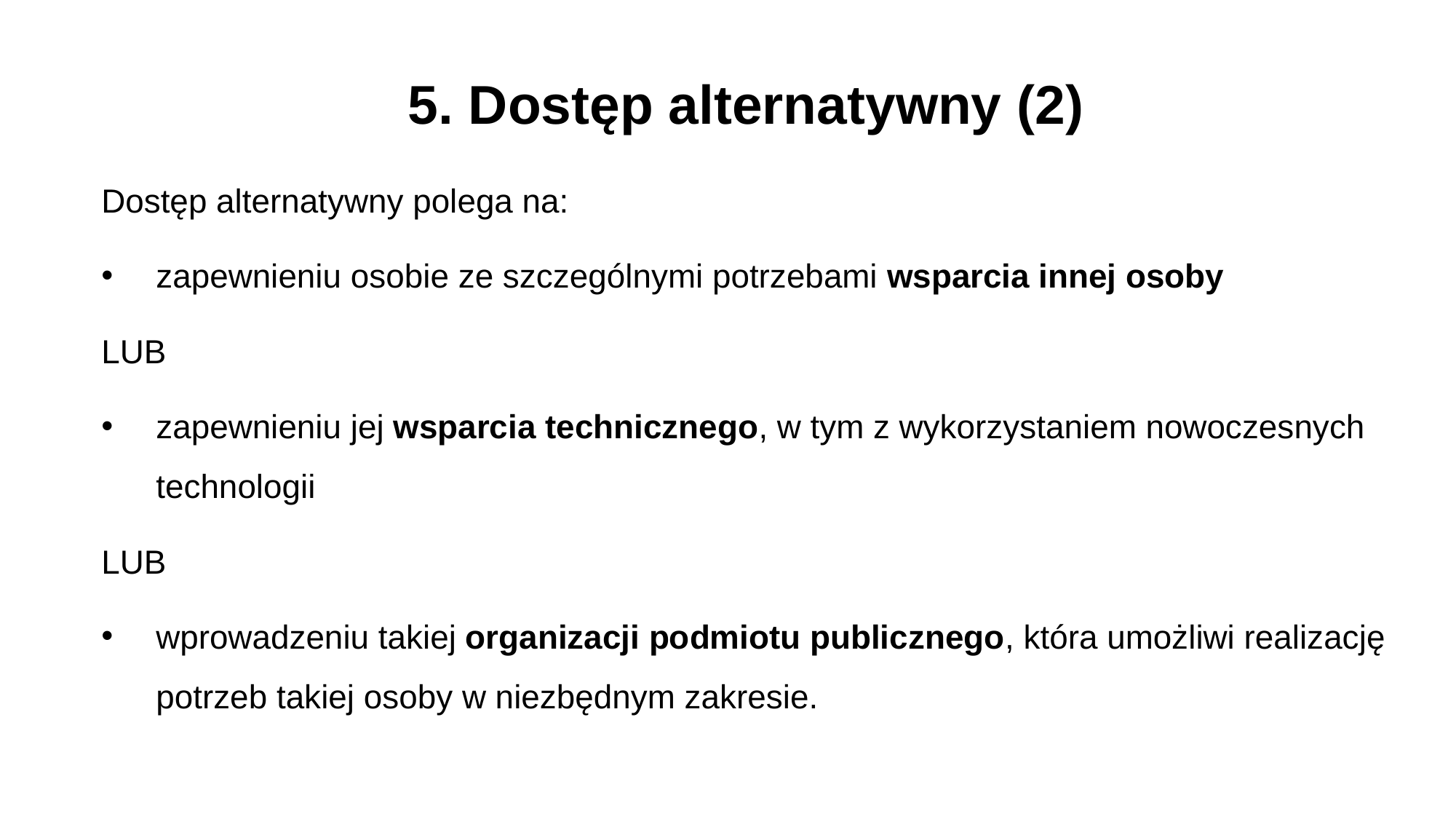

5. Dostęp alternatywny (2)
Dostęp alternatywny polega na:
zapewnieniu osobie ze szczególnymi potrzebami wsparcia innej osoby
LUB
zapewnieniu jej wsparcia technicznego, w tym z wykorzystaniem nowoczesnych technologii
LUB
wprowadzeniu takiej organizacji podmiotu publicznego, która umożliwi realizację potrzeb takiej osoby w niezbędnym zakresie.